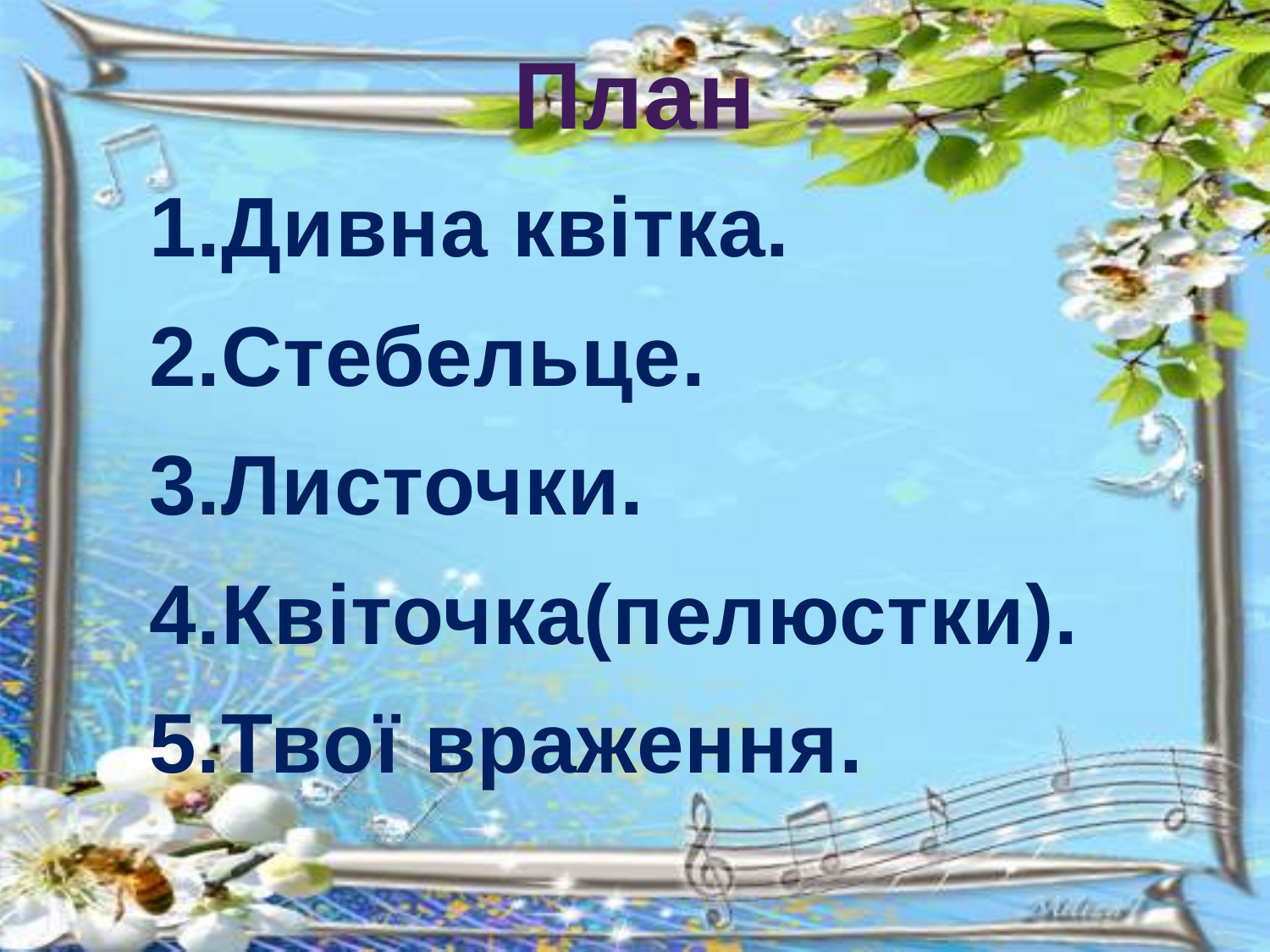

# План
   1.Дивна квітка.
   2.Стебельце.
   3.Листочки.
   4.Квіточка(пелюстки).
   5.Твої враження.